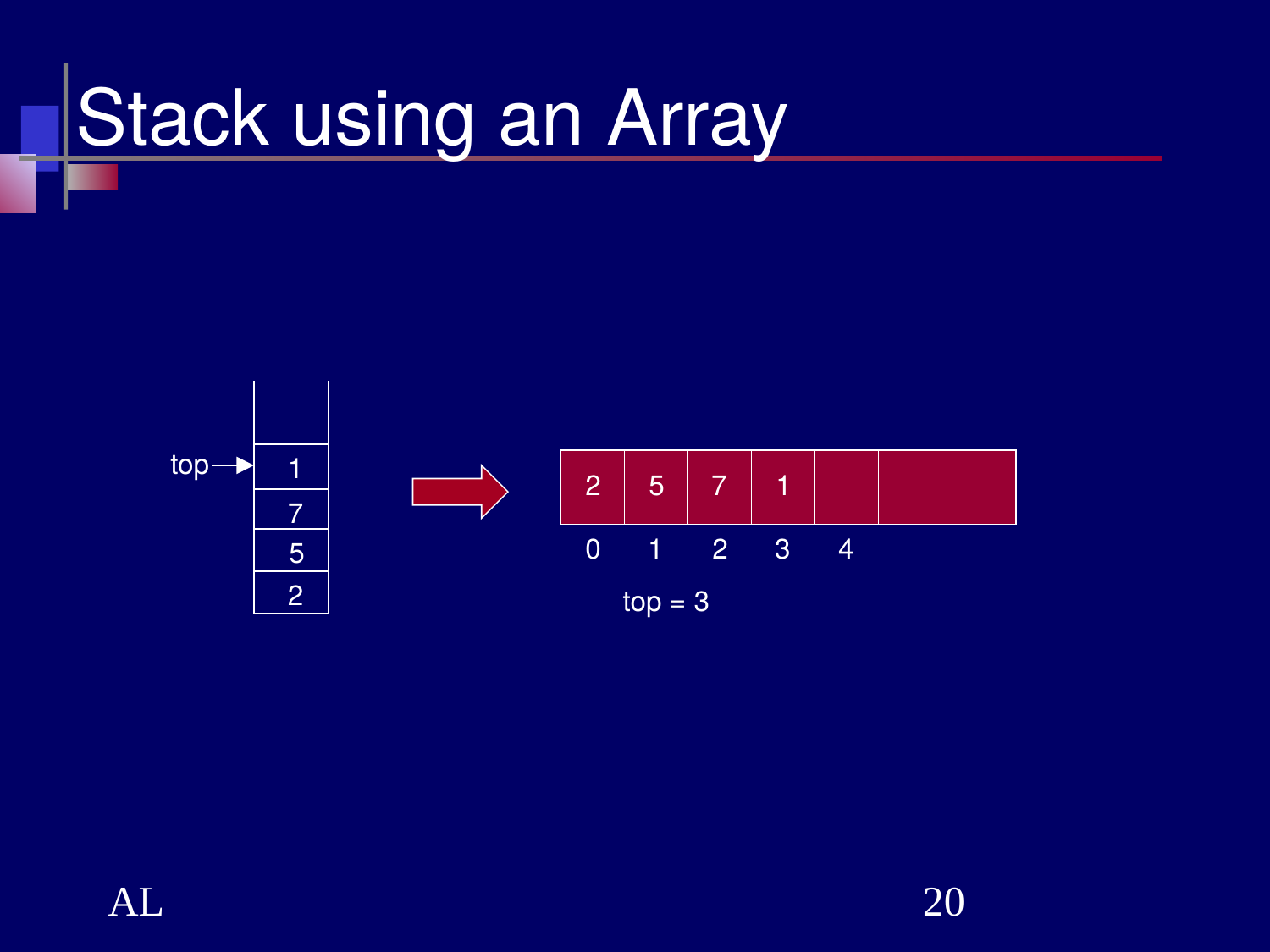

# Stack using an Array
top
1

2
5
7
1

7
0
1
2
3
4
5
2
top = 3
AL
20